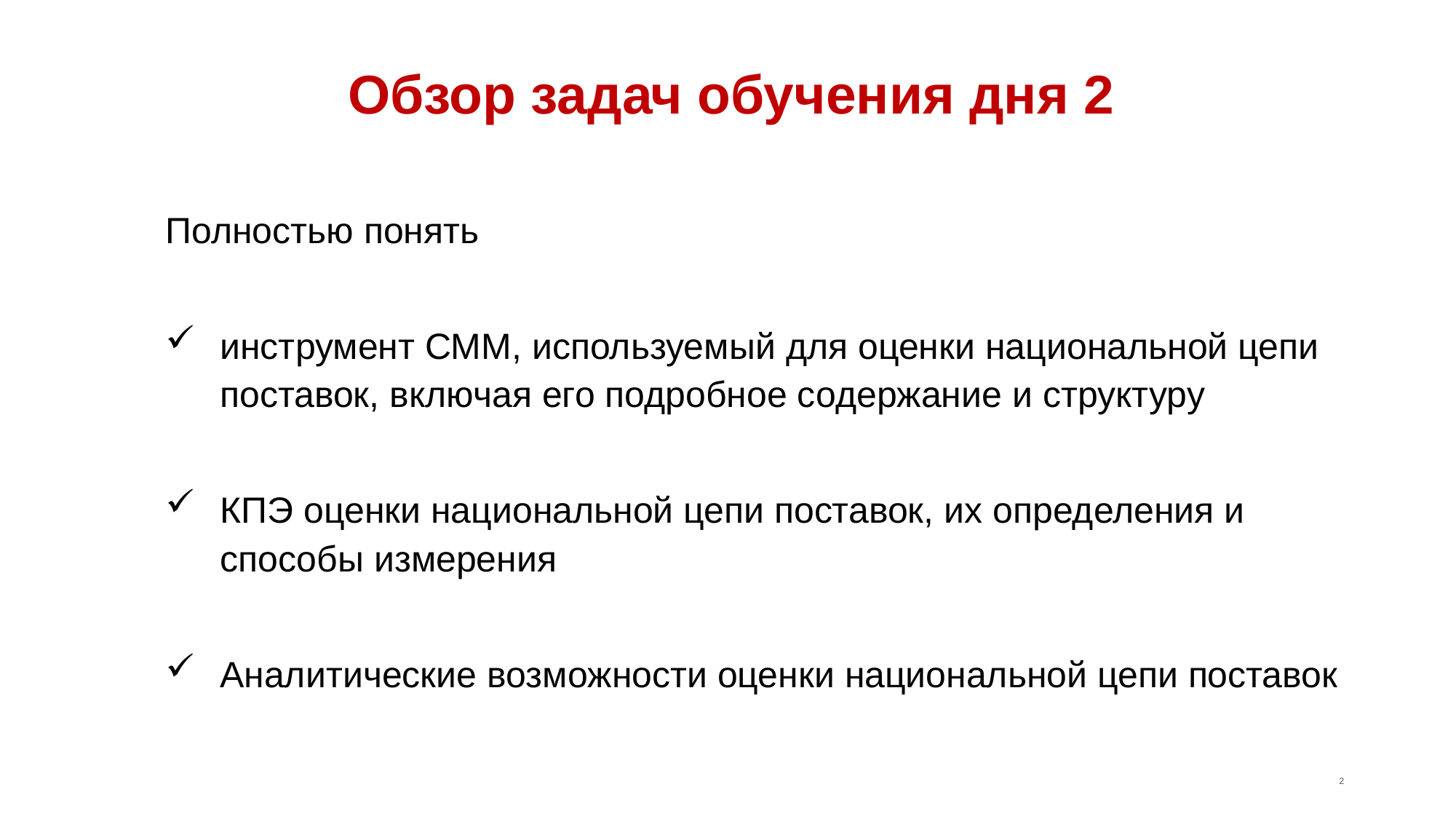

# Обзор задач обучения дня 2
Полностью понять

инструмент СММ, используемый для оценки национальной цепи поставок, включая его подробное содержание и структуру

КПЭ оценки национальной цепи поставок, их определения и способы измерения

Аналитические возможности оценки национальной цепи поставок
2